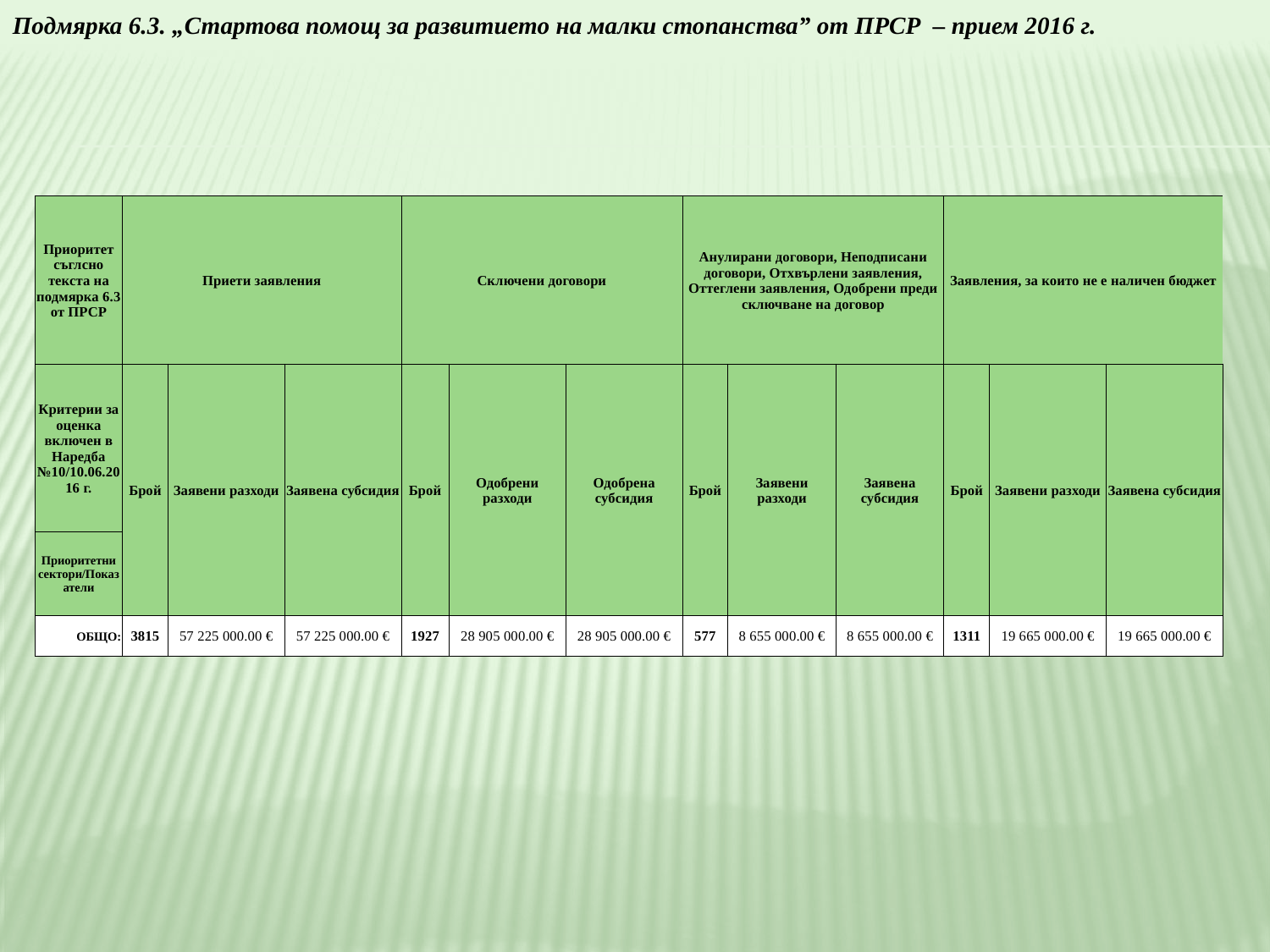

Подмярка 6.3. „Стартова помощ за развитието на малки стопанства” от ПРСР  – прием 2016 г.

| Приоритет съглсно текста на подмярка 6.3 от ПРСР | Приети заявления |  |  | Сключени договори |  |  | Анулирани договори, Неподписани договори, Отхвърлени заявления, Оттеглени заявления, Одобрени преди сключване на договор |  |  | Заявления, за които не е наличен бюджет |  |  |
| --- | --- | --- | --- | --- | --- | --- | --- | --- | --- | --- | --- | --- |
| Критерии за оценка включен в Наредба №10/10.06.2016 г. | Брой | Заявени разходи | Заявена субсидия | Брой | Одобрени разходи | Одобрена субсидия | Брой | Заявени разходи | Заявена субсидия | Брой | Заявени разходи | Заявена субсидия |
| Приоритетни сектори/Показатели |  |  |  |  |  |  |  |  |  |  |  |  |
| ОБЩО: | 3815 | 57 225 000.00 € | 57 225 000.00 € | 1927 | 28 905 000.00 € | 28 905 000.00 € | 577 | 8 655 000.00 € | 8 655 000.00 € | 1311 | 19 665 000.00 € | 19 665 000.00 € |